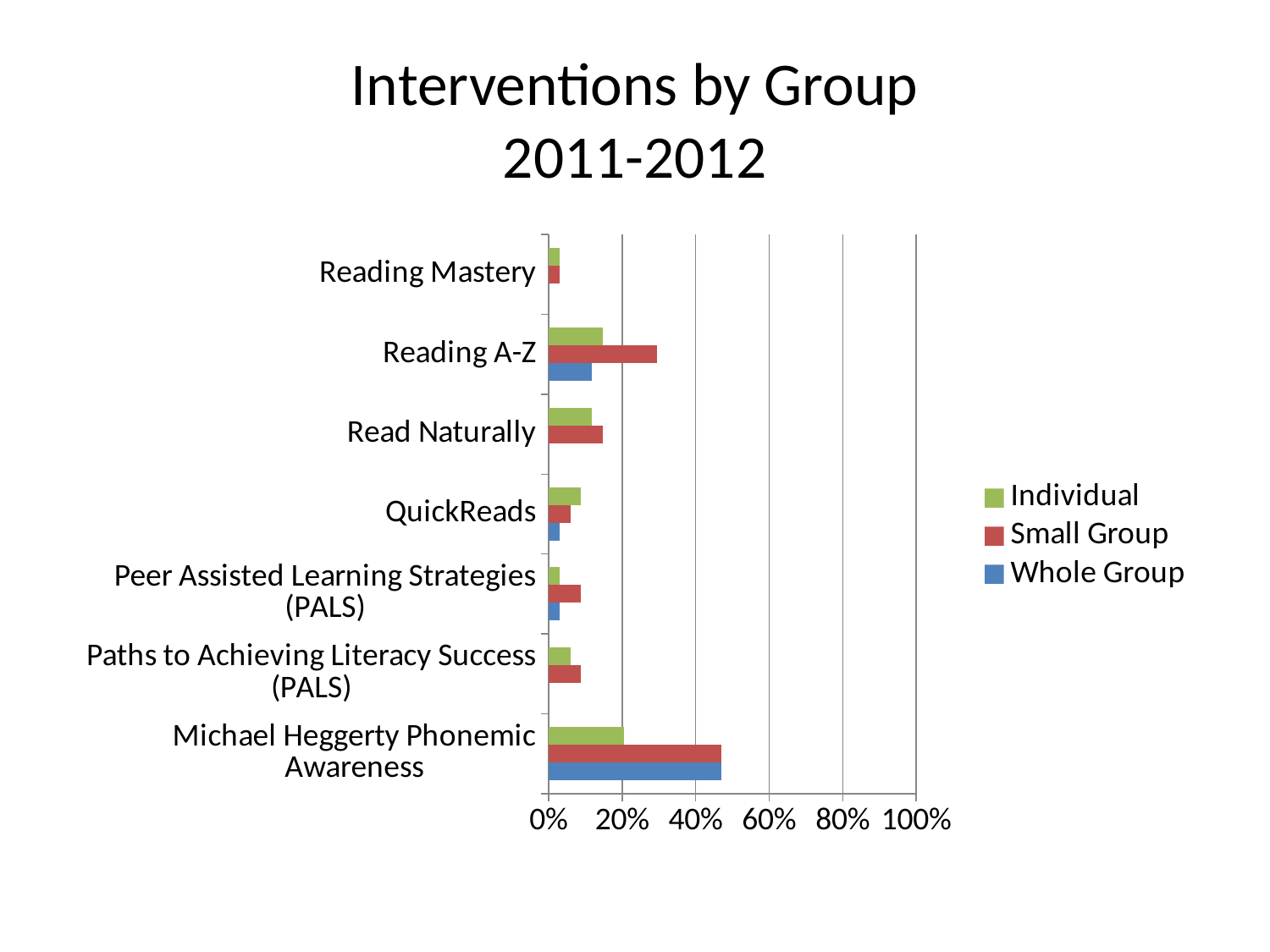

# Interventions by Group 2011-2012

### Chart

| Category | Whole Group | Small Group | Individual |
|---|---|---|---|
| Michael Heggerty Phonemic Awareness | 0.470588235294118 | 0.470588235294118 | 0.205882352941176 |
| Paths to Achieving Literacy Success (PALS) | 0.0 | 0.0882352941176472 | 0.0588235294117647 |
| Peer Assisted Learning Strategies (PALS) | 0.0294117647058823 | 0.0882352941176472 | 0.0294117647058823 |
| QuickReads | 0.0294117647058823 | 0.0588235294117647 | 0.0882352941176472 |
| Read Naturally | 0.0 | 0.147058823529412 | 0.117647058823529 |
| Reading A-Z | 0.117647058823529 | 0.294117647058824 | 0.147058823529412 |
| Reading Mastery | 0.0 | 0.0294117647058823 | 0.0294117647058823 |